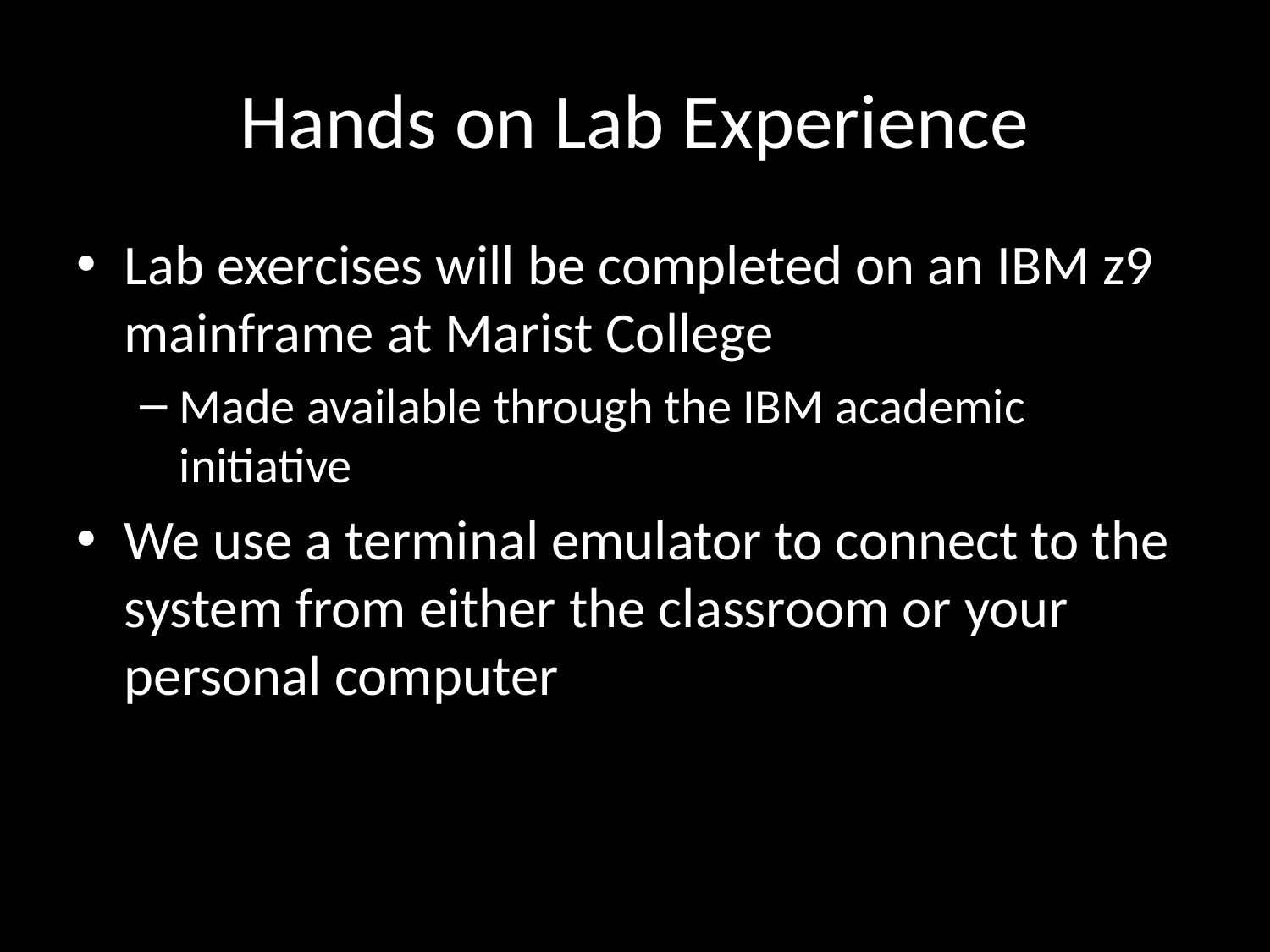

# Hands on Lab Experience
Lab exercises will be completed on an IBM z9 mainframe at Marist College
Made available through the IBM academic initiative
We use a terminal emulator to connect to the system from either the classroom or your personal computer